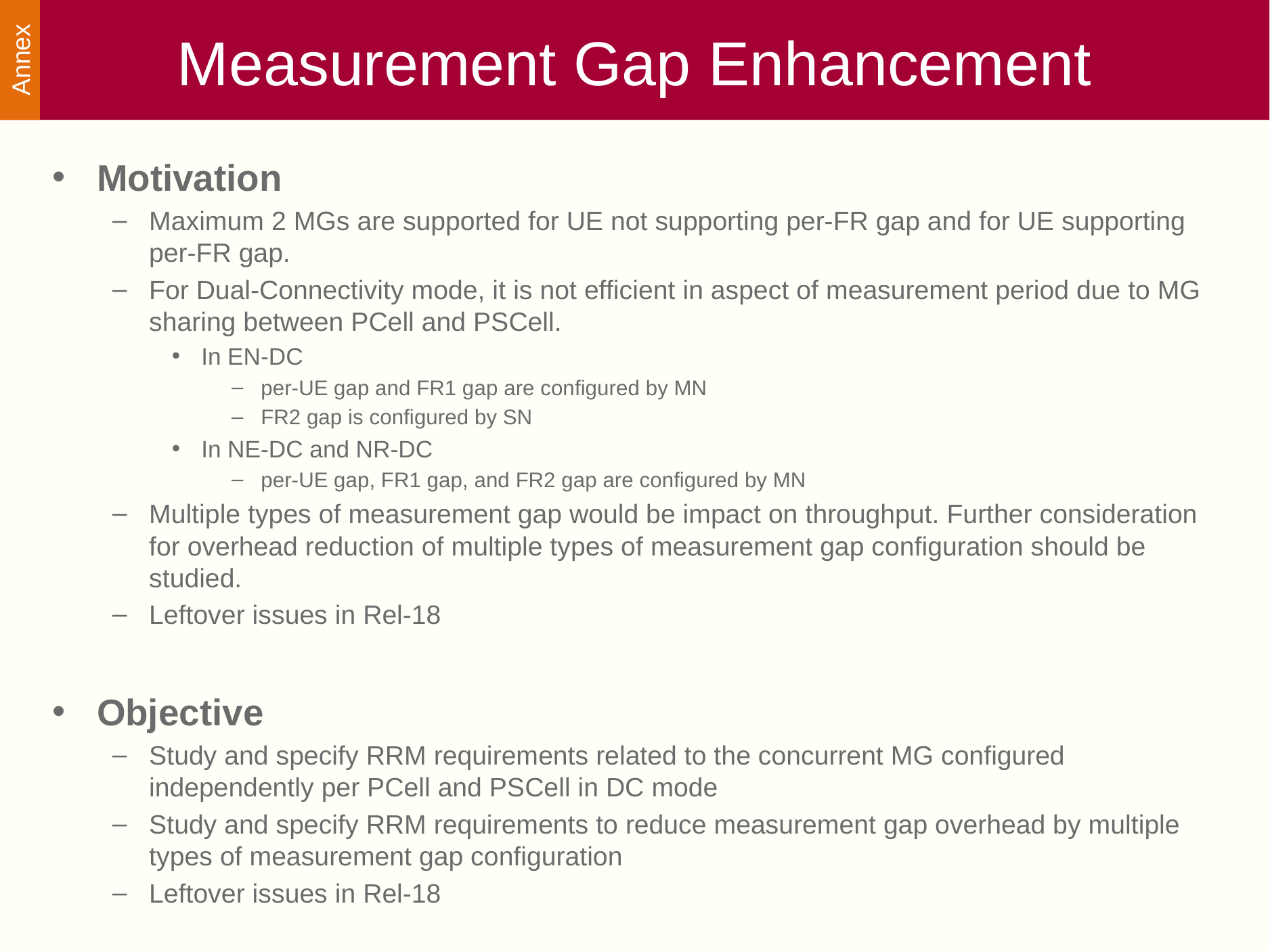

Annex
# Measurement Gap Enhancement
Motivation
Maximum 2 MGs are supported for UE not supporting per-FR gap and for UE supporting per-FR gap.
For Dual-Connectivity mode, it is not efficient in aspect of measurement period due to MG sharing between PCell and PSCell.
In EN-DC
per-UE gap and FR1 gap are configured by MN
FR2 gap is configured by SN
In NE-DC and NR-DC
per-UE gap, FR1 gap, and FR2 gap are configured by MN
Multiple types of measurement gap would be impact on throughput. Further consideration for overhead reduction of multiple types of measurement gap configuration should be studied.
Leftover issues in Rel-18

Objective
Study and specify RRM requirements related to the concurrent MG configured independently per PCell and PSCell in DC mode
Study and specify RRM requirements to reduce measurement gap overhead by multiple types of measurement gap configuration
Leftover issues in Rel-18